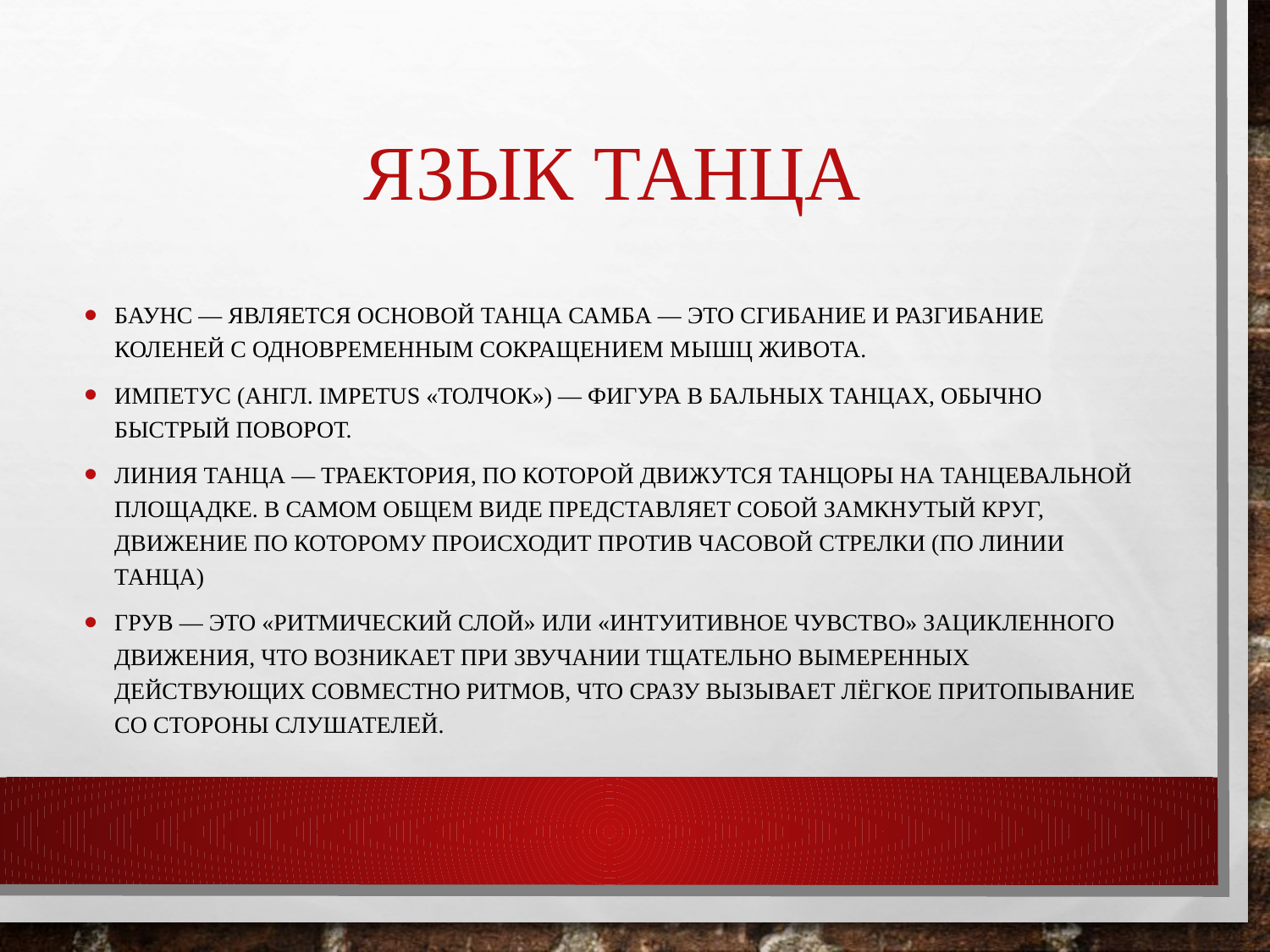

# Язык танца
Баунс — является основой танца самба — это сгибание и разгибание коленей с одновременным сокращением мышц живота.
Импетус (англ. Impetus «толчок») — фигура в бальных танцах, обычно быстрый поворот.
Линия танца — траектория, по которой движутся танцоры на танцевальной площадке. В самом общем виде представляет собой замкнутый круг, движение по которому происходит против часовой стрелки (по линии танца)
грув — это «ритмический слой» или «интуитивное чувство» зацикленного движения, что возникает при звучании тщательно вымеренных действующих совместно ритмов, что сразу вызывает лёгкое притопывание со стороны слушателей.